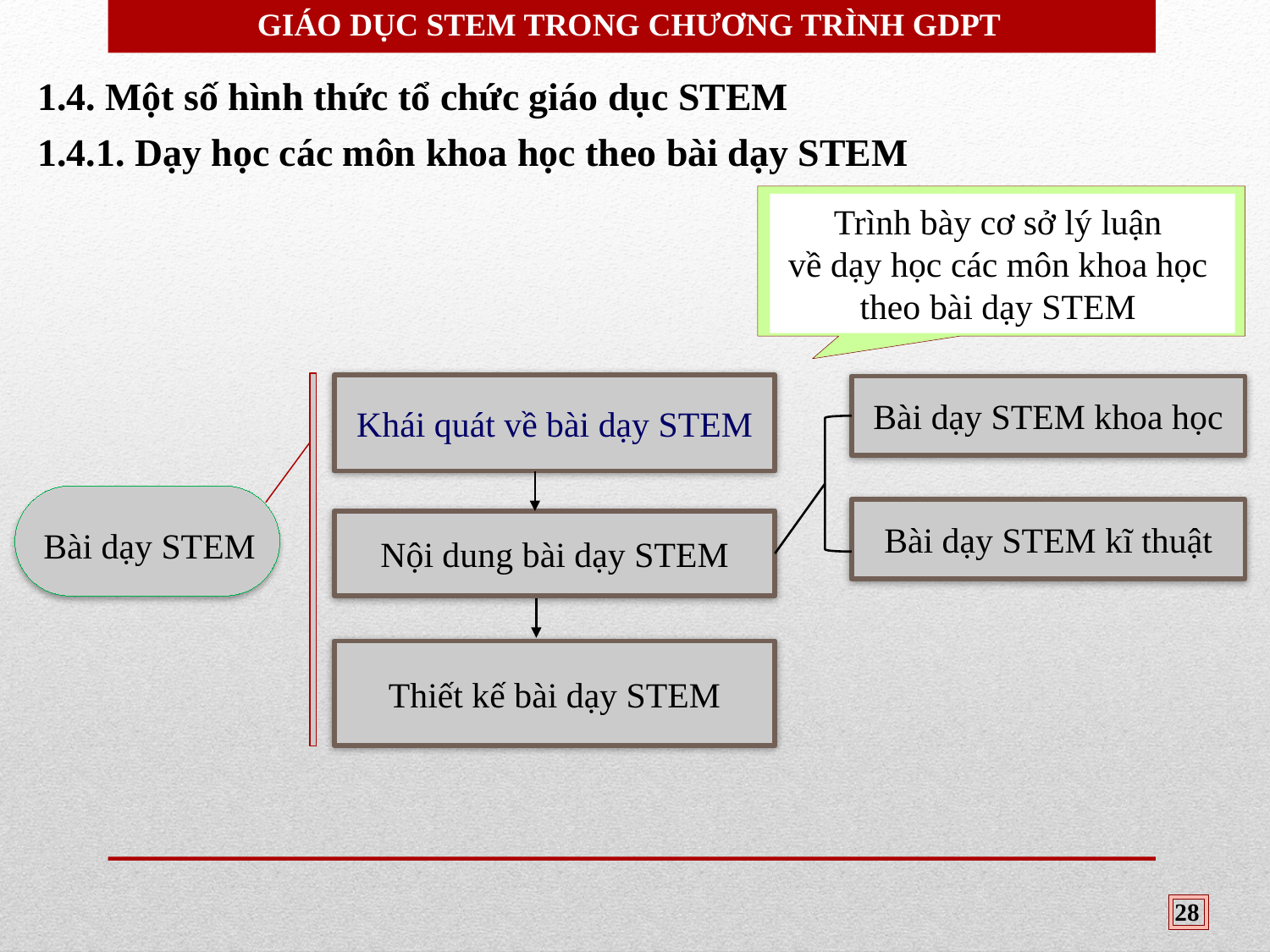

GIÁO DỤC STEM TRONG CHƯƠNG TRÌNH GDPT
1.4. Một số hình thức tổ chức giáo dục STEM
1.4.1. Dạy học các môn khoa học theo bài dạy STEM

Trình bày cơ sở lý luận
về dạy học các môn khoa học
theo bài dạy STEM

Khái quát về bài dạy STEM
Bài dạy STEM khoa học

Bài dạy STEM
Bài dạy STEM kĩ thuật
Nội dung bài dạy STEM
Thiết kế bài dạy STEM
28